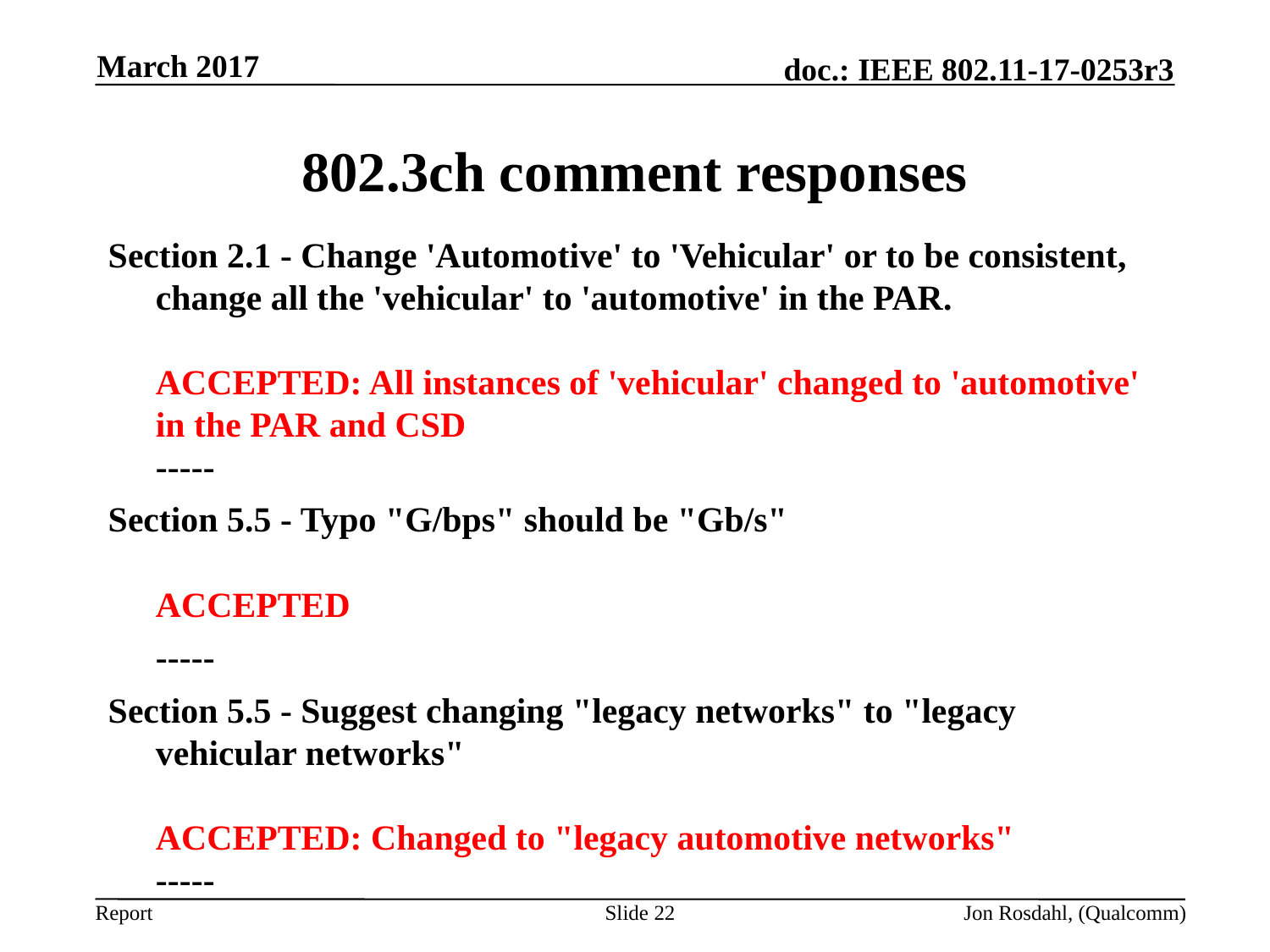

March 2017
# 802.3ch comment responses
Section 2.1 - Change 'Automotive' to 'Vehicular' or to be consistent, change all the 'vehicular' to 'automotive' in the PAR.
ACCEPTED: All instances of 'vehicular' changed to 'automotive' in the PAR and CSD
-----
Section 5.5 - Typo "G/bps" should be "Gb/s"
ACCEPTED
	-----
Section 5.5 - Suggest changing "legacy networks" to "legacy vehicular networks"
ACCEPTED: Changed to "legacy automotive networks"
-----
Slide 22
Jon Rosdahl, (Qualcomm)